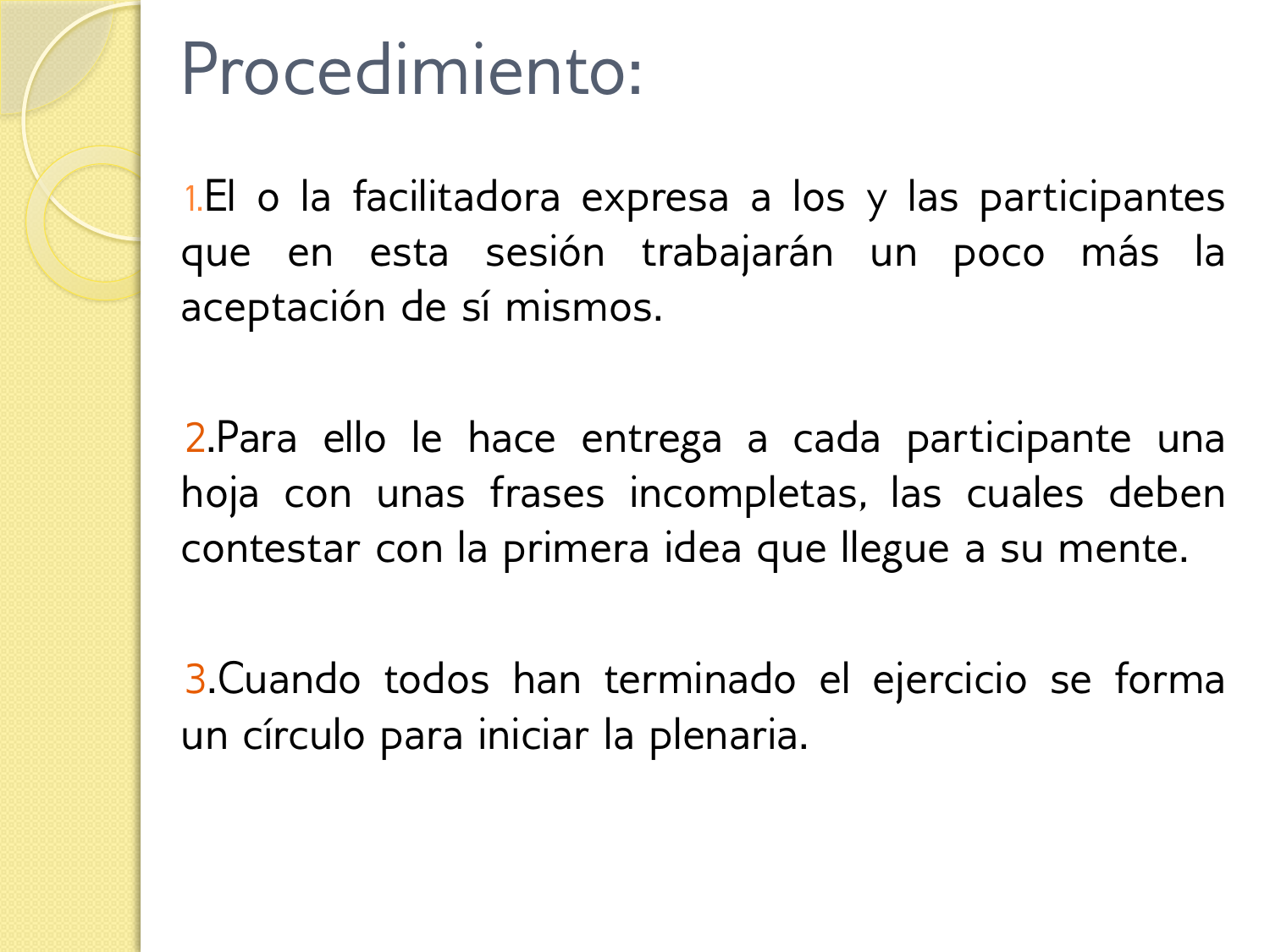

# Procedimiento:
El o la facilitadora expresa a los y las participantes que en esta sesión trabajarán un poco más la aceptación de sí mismos.

2.Para ello le hace entrega a cada participante una hoja con unas frases incompletas, las cuales deben contestar con la primera idea que llegue a su mente.

3.Cuando todos han terminado el ejercicio se forma un círculo para iniciar la plenaria.